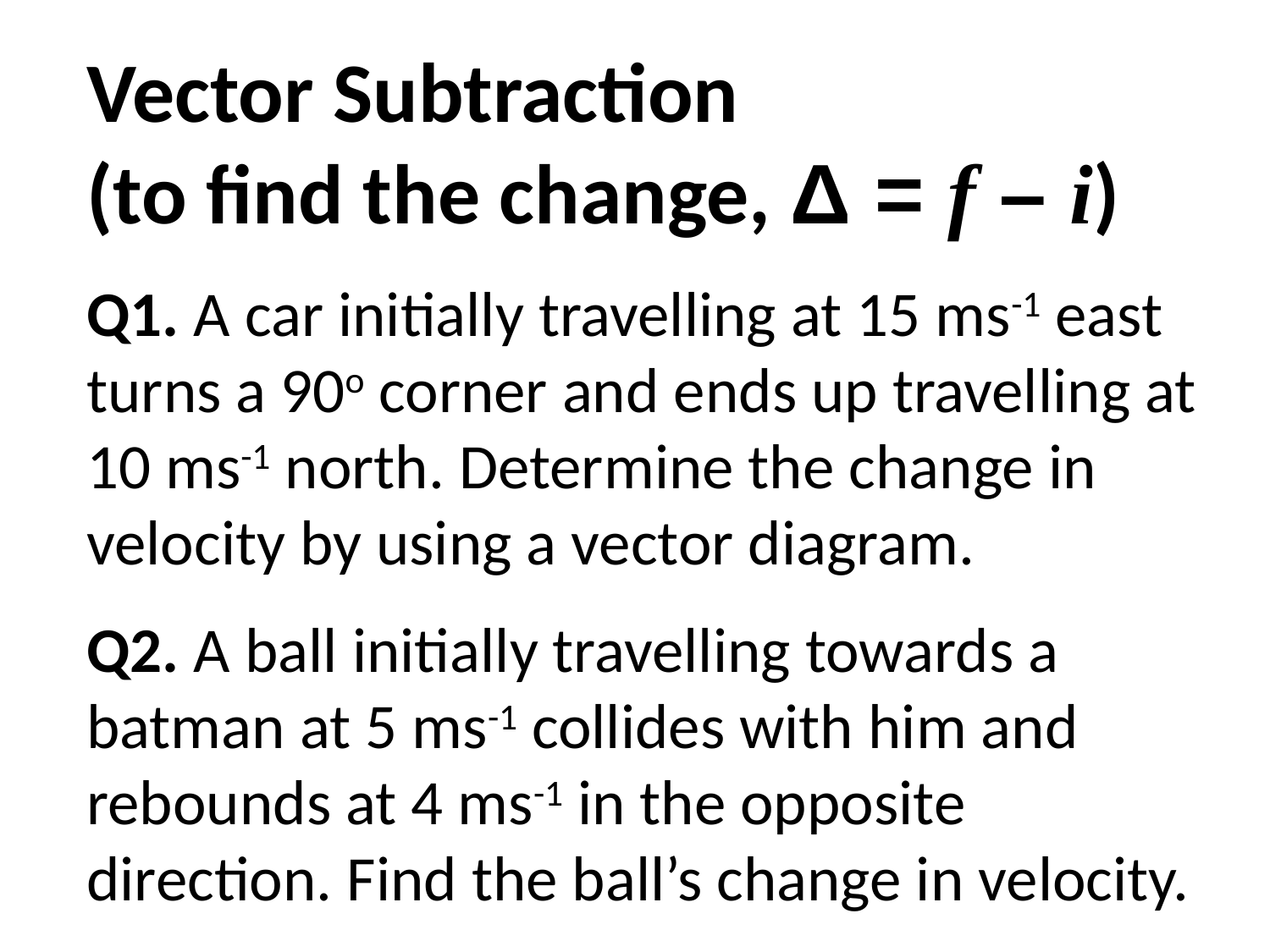

Vector Subtraction
(to find the change, Δ = f – i)
Q1. A car initially travelling at 15 ms-1 east turns a 90o corner and ends up travelling at 10 ms-1 north. Determine the change in velocity by using a vector diagram.
Q2. A ball initially travelling towards a batman at 5 ms-1 collides with him and rebounds at 4 ms-1 in the opposite direction. Find the ball’s change in velocity.